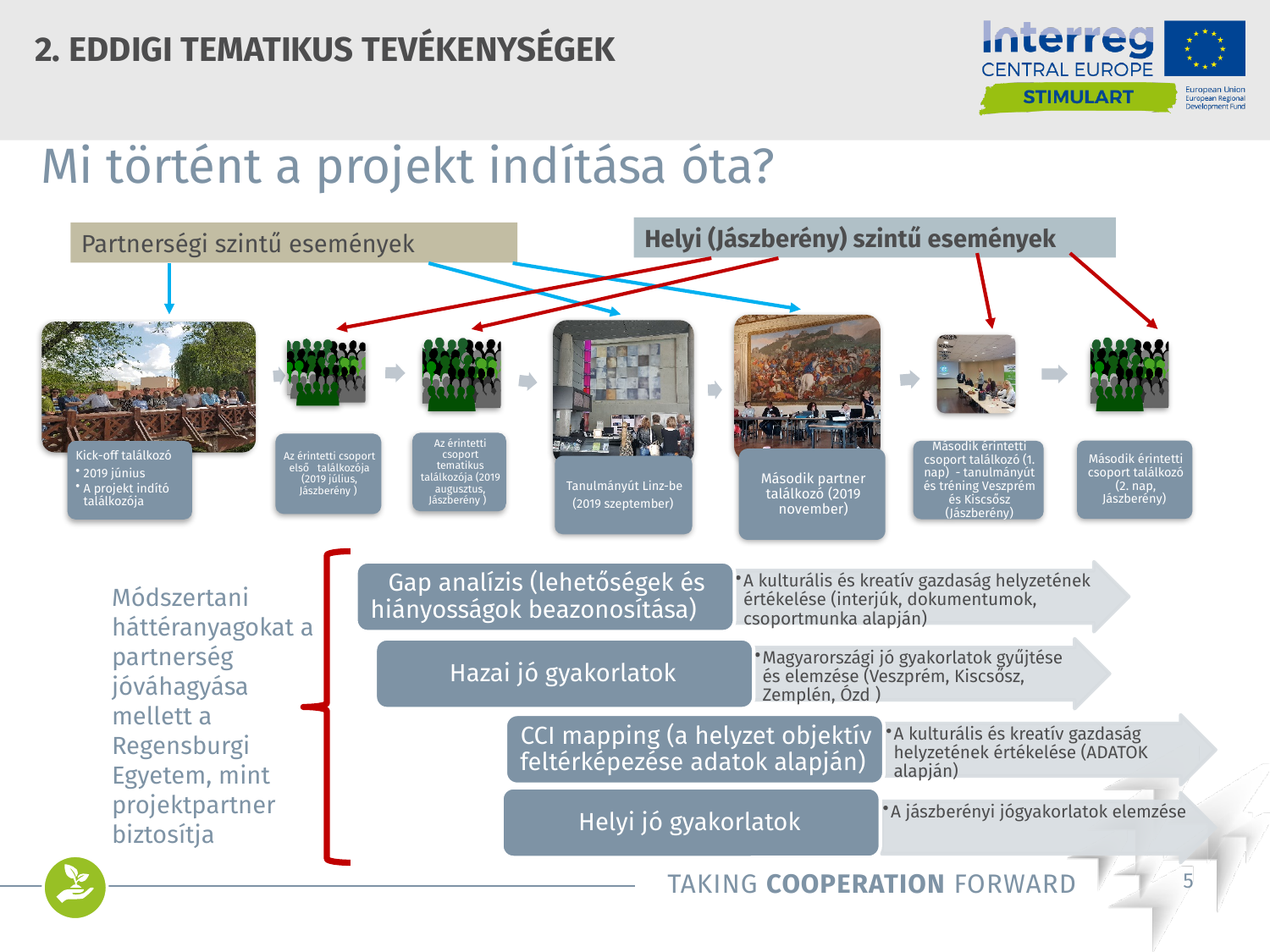

# 2. Eddigi tematikus tevékenységek
Kick-off találkozó
2019 június
A projekt indító találkozója

Az érintetti csoport első   találkozója (2019 július, Jászberény )

Az érintetti csoport tematikus találkozója (2019 augusztus, Jászberény )

Tanulmányút Linz-be
(2019 szeptember)

Második partner találkozó (2019 november)

Második érintetti csoport találkozó (1. nap)  - tanulmányút és tréning Veszprém és Kiscsősz (Jászberény)

Második érintetti csoport találkozó (2. nap, Jászberény)
Mi történt a projekt indítása óta?
Helyi (Jászberény) szintű események
Partnerségi szintű események

A kulturális és kreatív gazdaság helyzetének értékelése (interjúk, dokumentumok, csoportmunka alapján)
Gap analízis (lehetőségek és hiányosságok beazonosítása)
Magyarországi jó gyakorlatok gyűjtése és elemzése (Veszprém, Kiscsősz, Zemplén, Ózd )
Hazai jó gyakorlatok
A kulturális és kreatív gazdaság helyzetének értékelése (ADATOK alapján)
CCI mapping (a helyzet objektív feltérképezése adatok alapján)
A jászberényi jógyakorlatok elemzése
Helyi jó gyakorlatok
Módszertani háttéranyagokat a partnerség jóváhagyása mellett a Regensburgi Egyetem, mint projektpartner  biztosítja